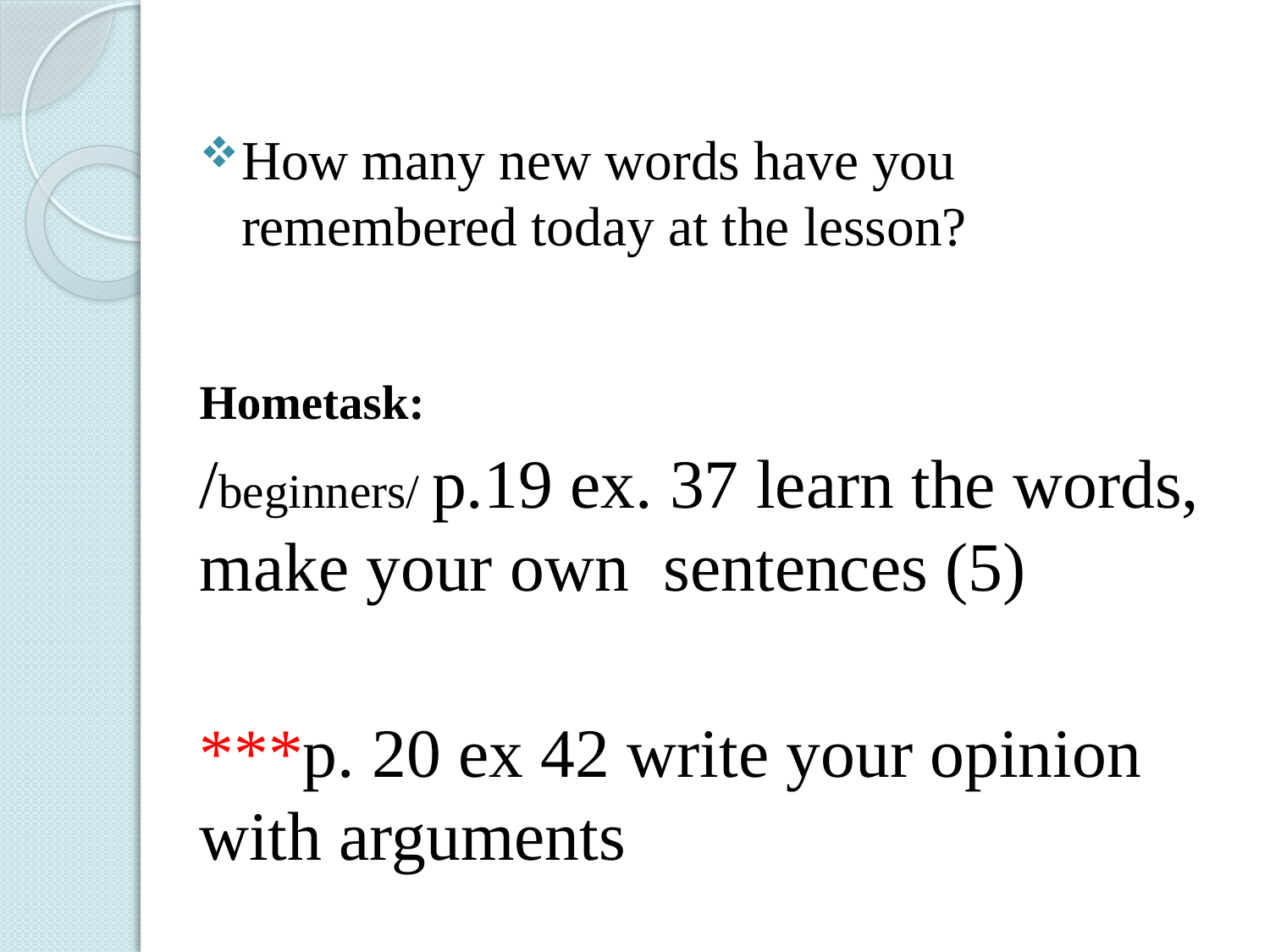

How many new words have you remembered today at the lesson?

Hometask:
/beginners/ p.19 ex. 37 learn the words, make your own  sentences (5)

***p. 20 ex 42 write your opinion with arguments